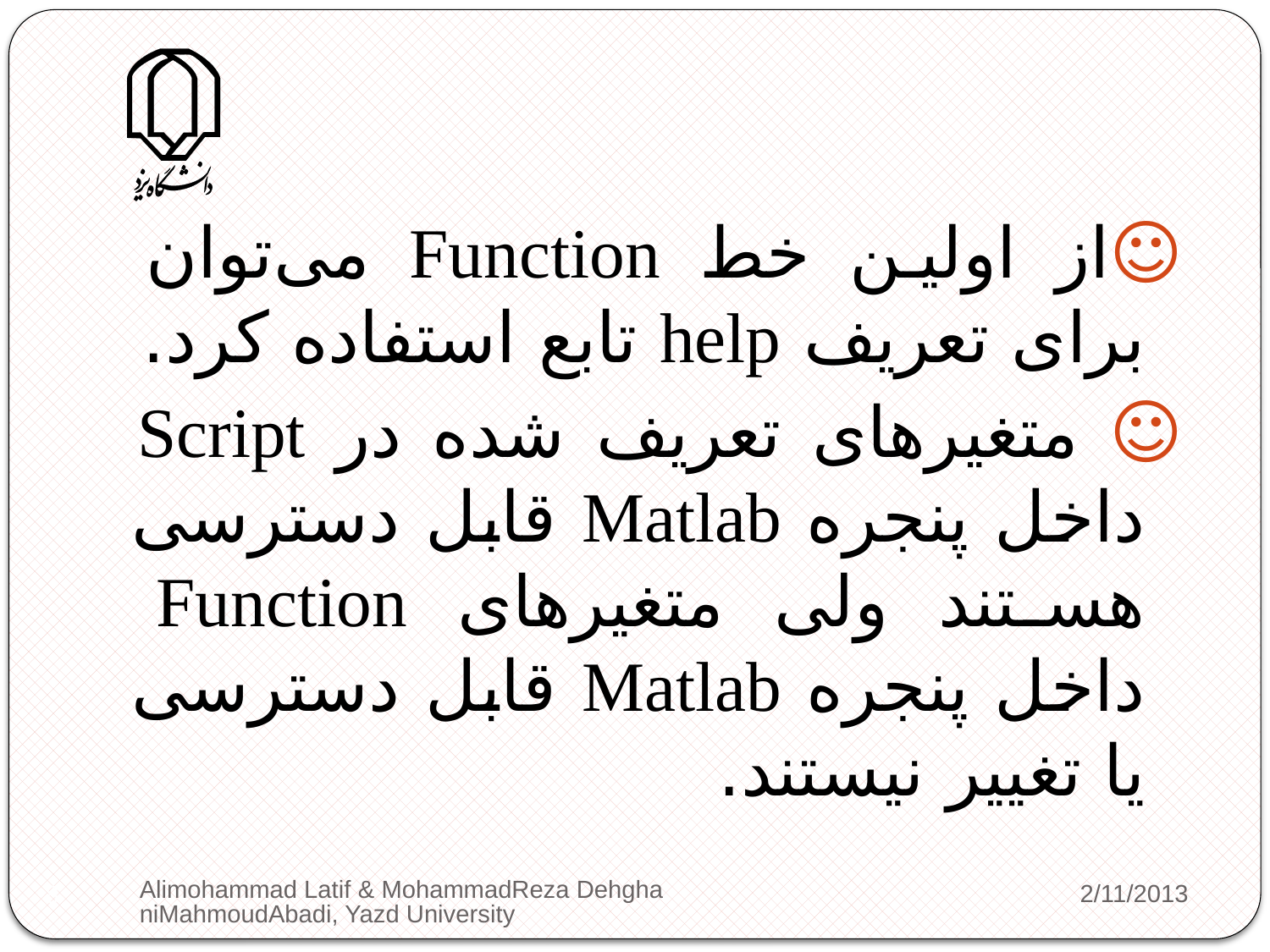

☺از اولین خط Function می‌توان برای تعریف help تابع استفاده کرد.
☺ متغیرهای تعریف شده در Script داخل پنجره Matlab قابل دسترسی هستند ولی متغیرهای Function داخل پنجره Matlab قابل دسترسی یا تغییر نیستند.
Alimohammad Latif & MohammadReza DehghaniMahmoudAbadi, Yazd University
2/11/2013
8